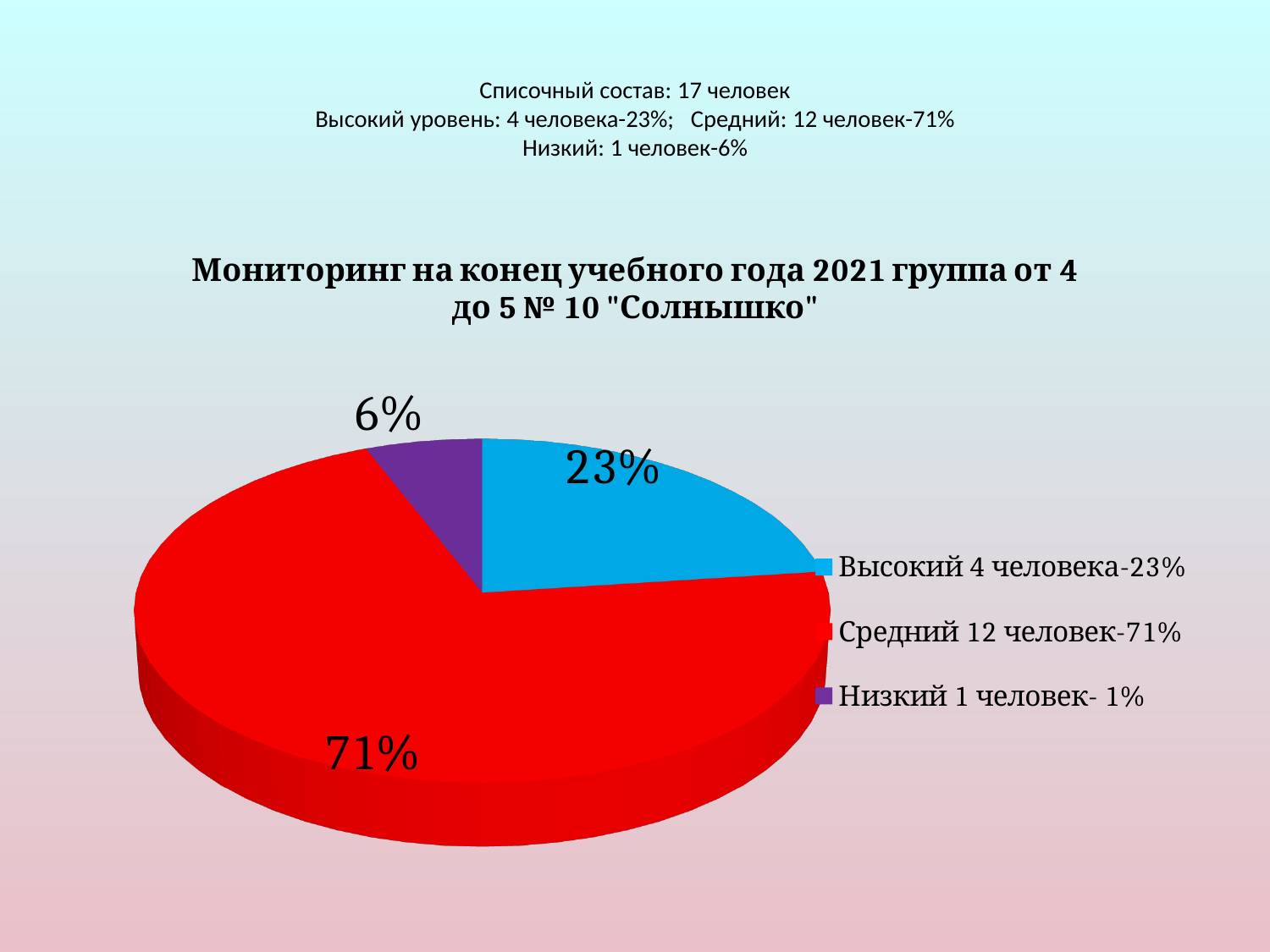

# Списочный состав: 17 человек Высокий уровень: 4 человека-23%;   Средний: 12 человек-71% Низкий: 1 человек-6%

[unsupported chart]